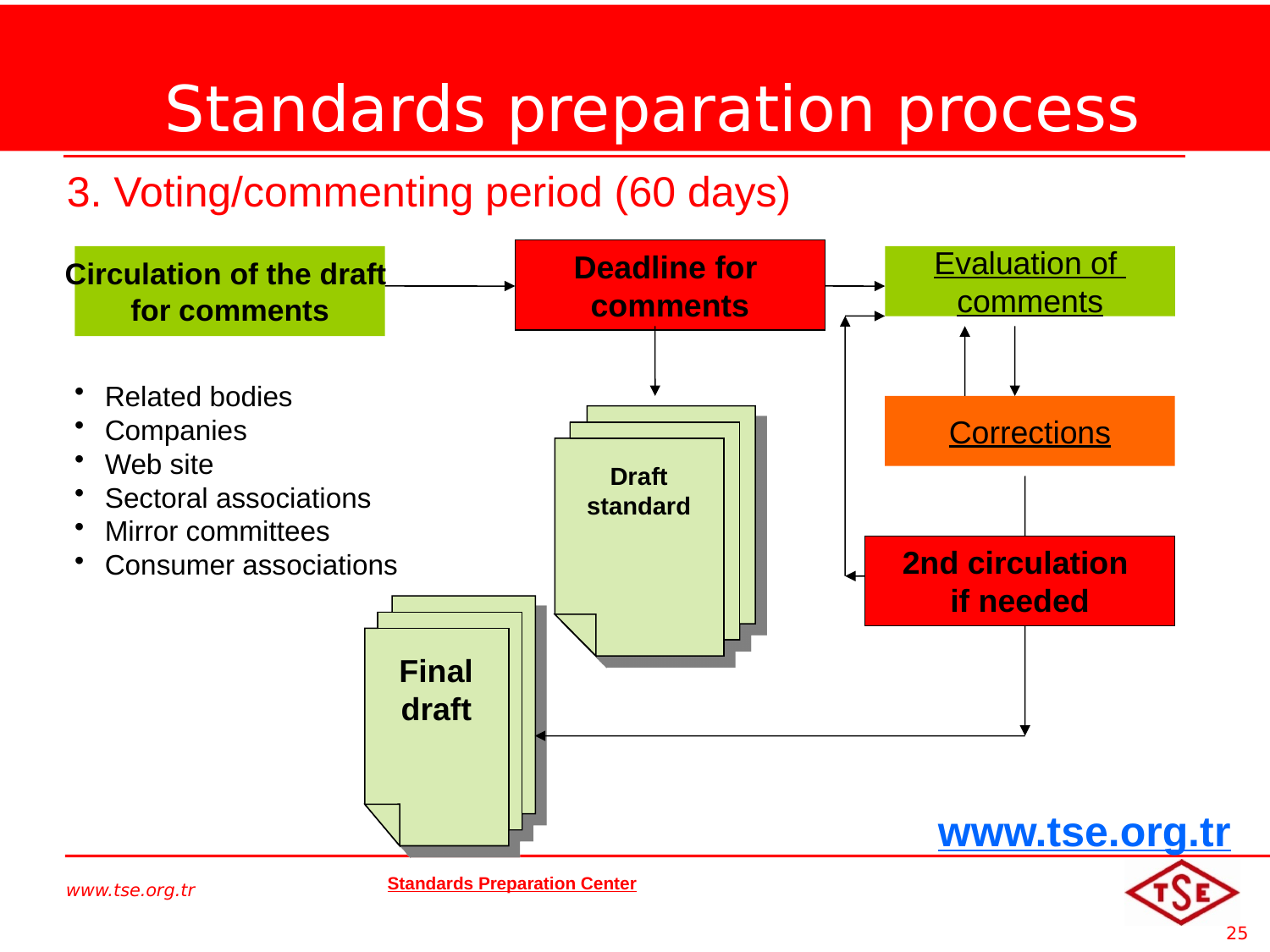

# Standards preparation process
3. Voting/commenting period (60 days)
Deadline for
comments
Circulation of the draft
for comments
Evaluation of
comments

Related bodies
Companies
Web site
Sectoral associations
Mirror committees
Consumer associations
Corrections
Draft
standard

2nd circulation
if needed

Final draft

www.tse.org.tr

www.tse.org.tr
Standards Preparation Center

©2010 Türk Standardları Enstitüsü
25